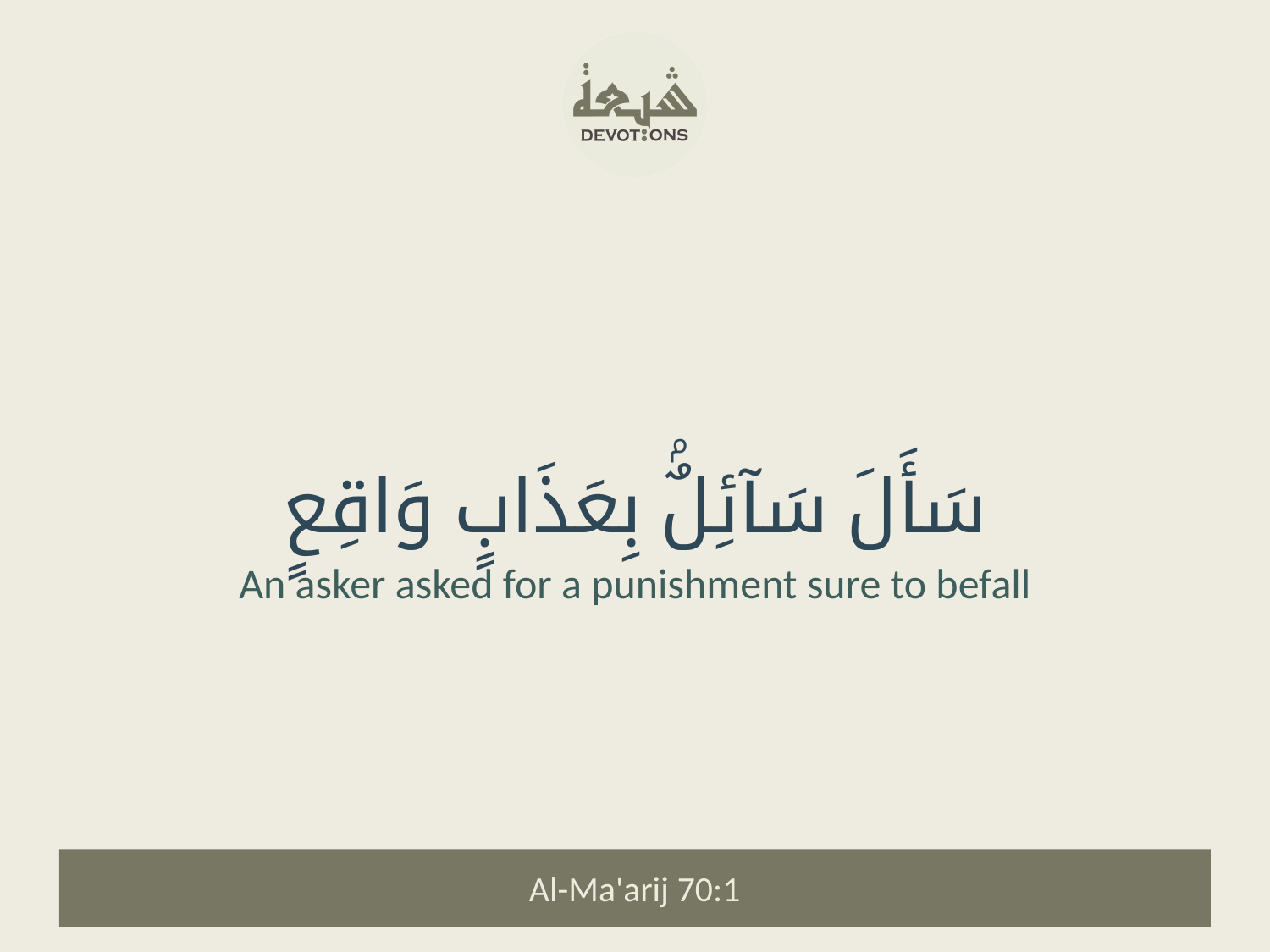

سَأَلَ سَآئِلٌۢ بِعَذَابٍ وَاقِعٍ
An asker asked for a punishment sure to befall
Al-Ma'arij 70:1